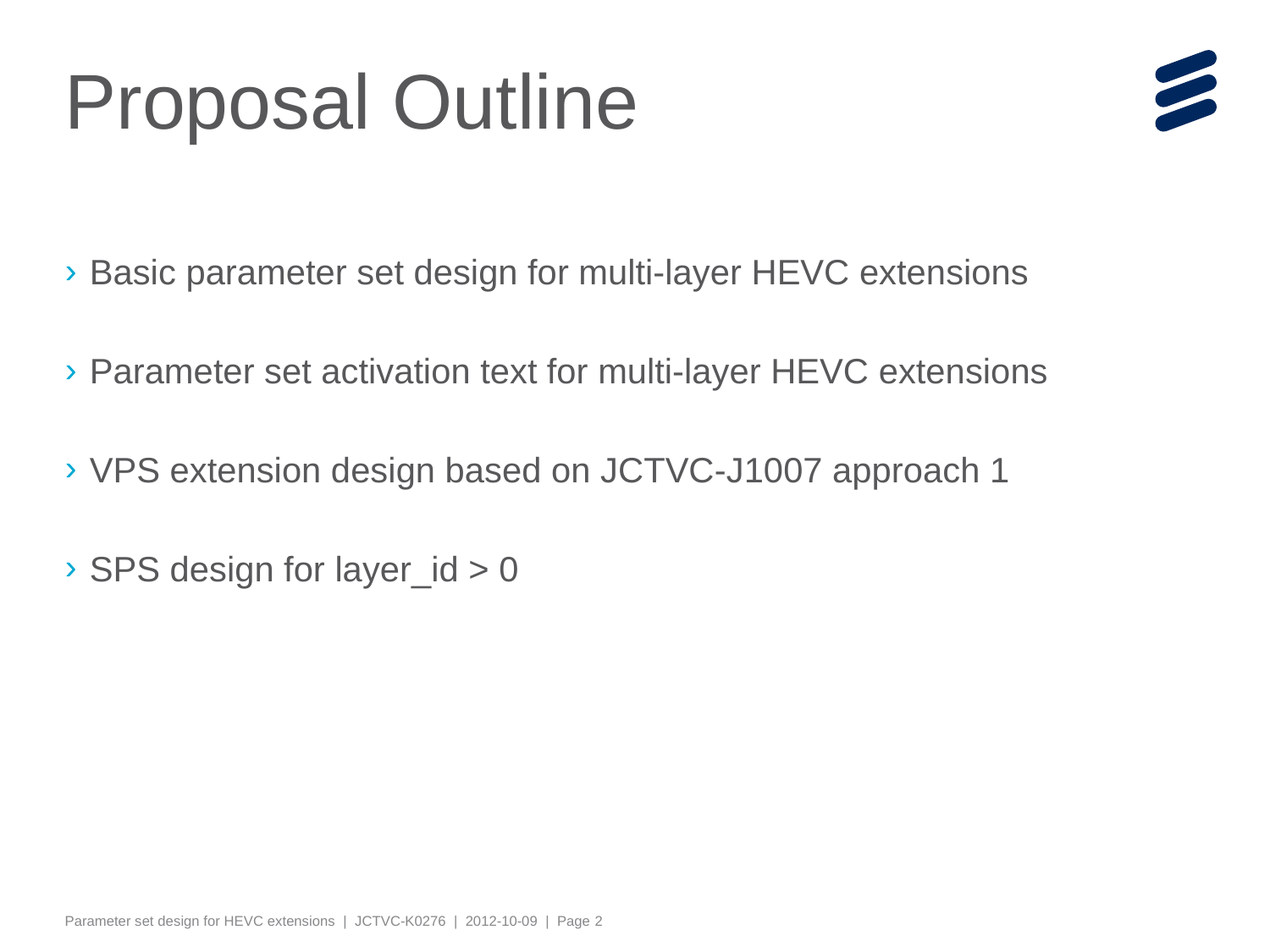

# Proposal Outline
Basic parameter set design for multi-layer HEVC extensions

Parameter set activation text for multi-layer HEVC extensions

VPS extension design based on JCTVC-J1007 approach 1

SPS design for layer_id > 0